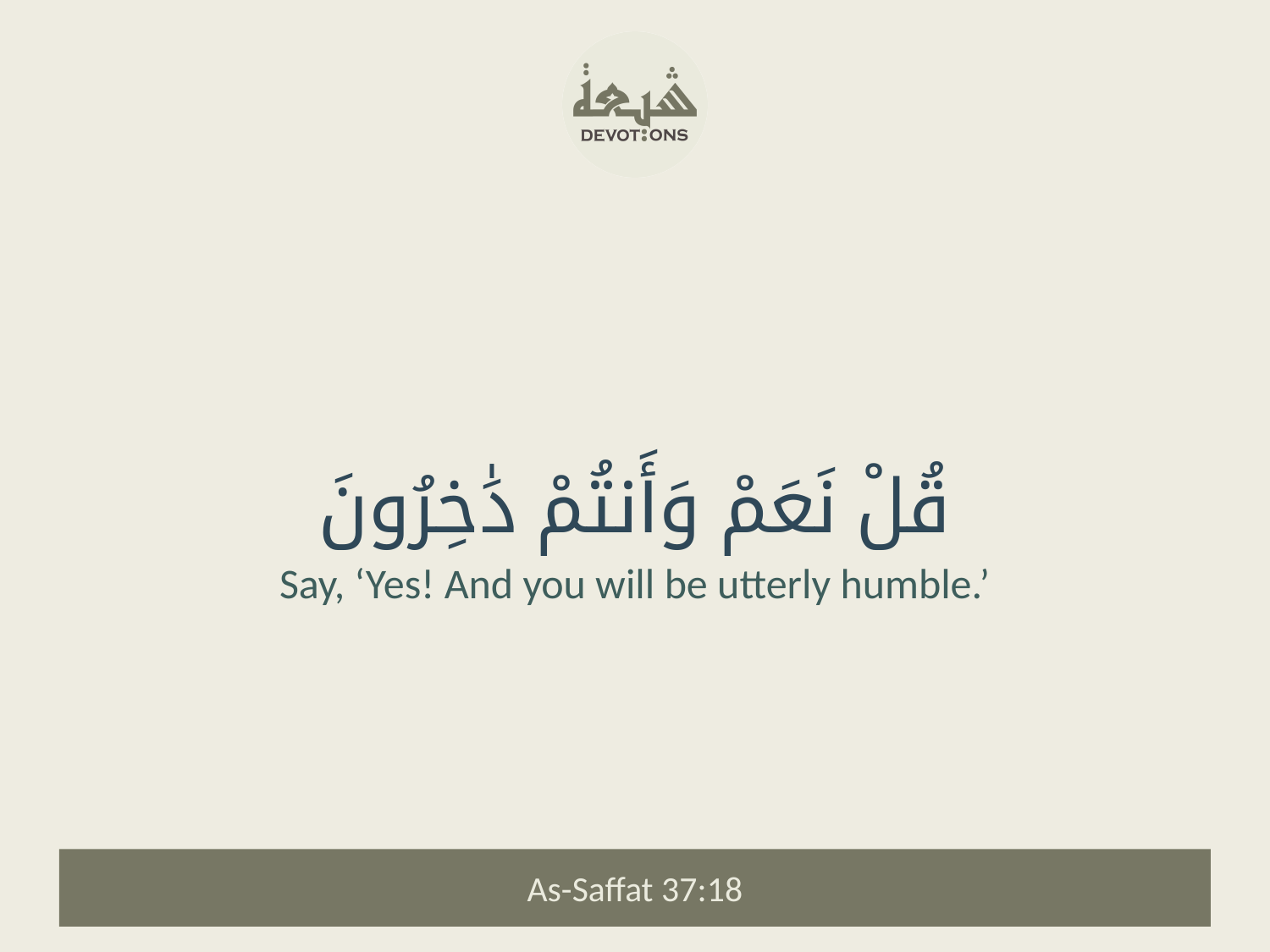

قُلْ نَعَمْ وَأَنتُمْ دَٰخِرُونَ
Say, ‘Yes! And you will be utterly humble.’
As-Saffat 37:18